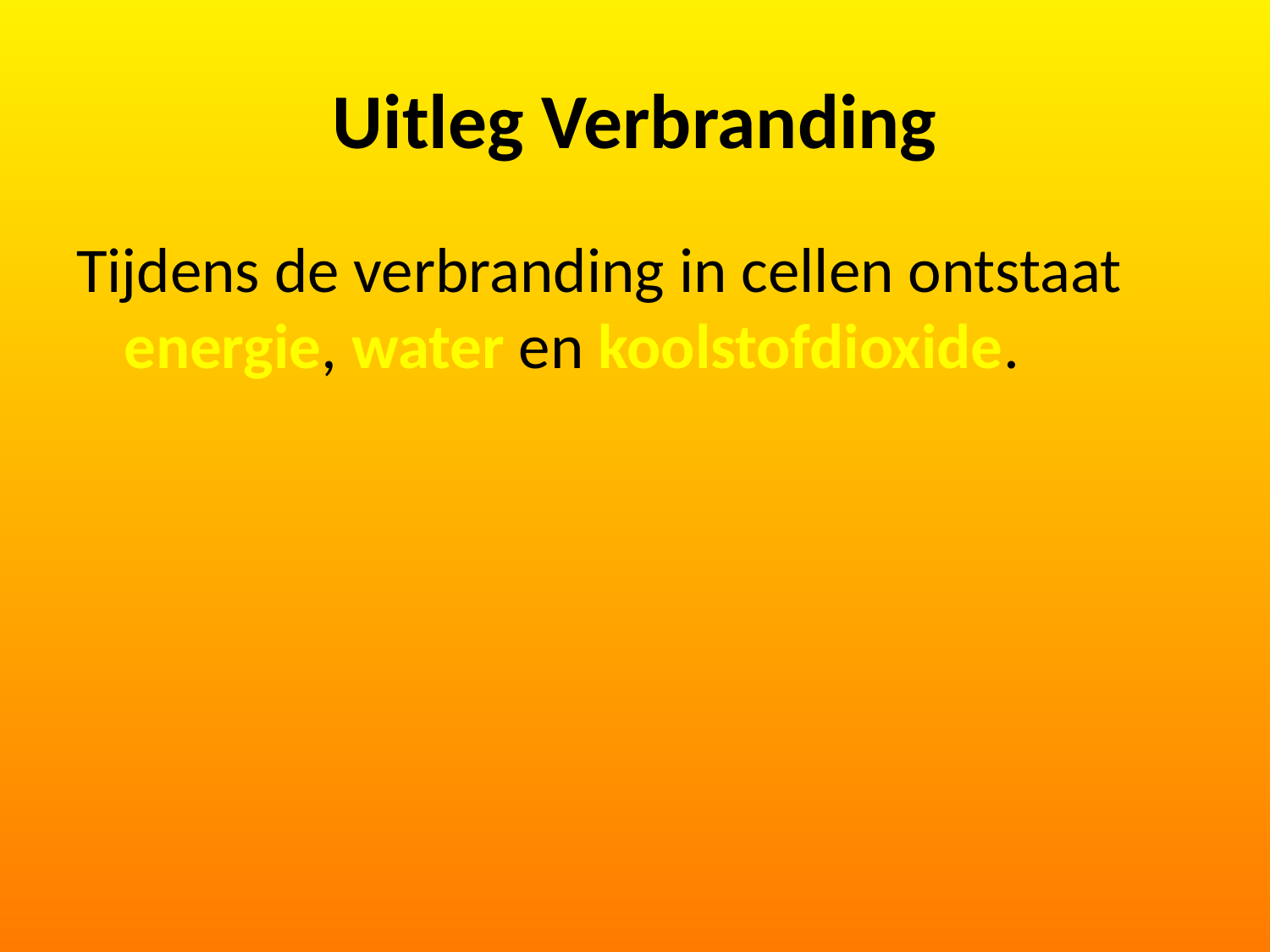

# Uitleg Verbranding
Tijdens de verbranding in cellen ontstaat  energie, water en koolstofdioxide.